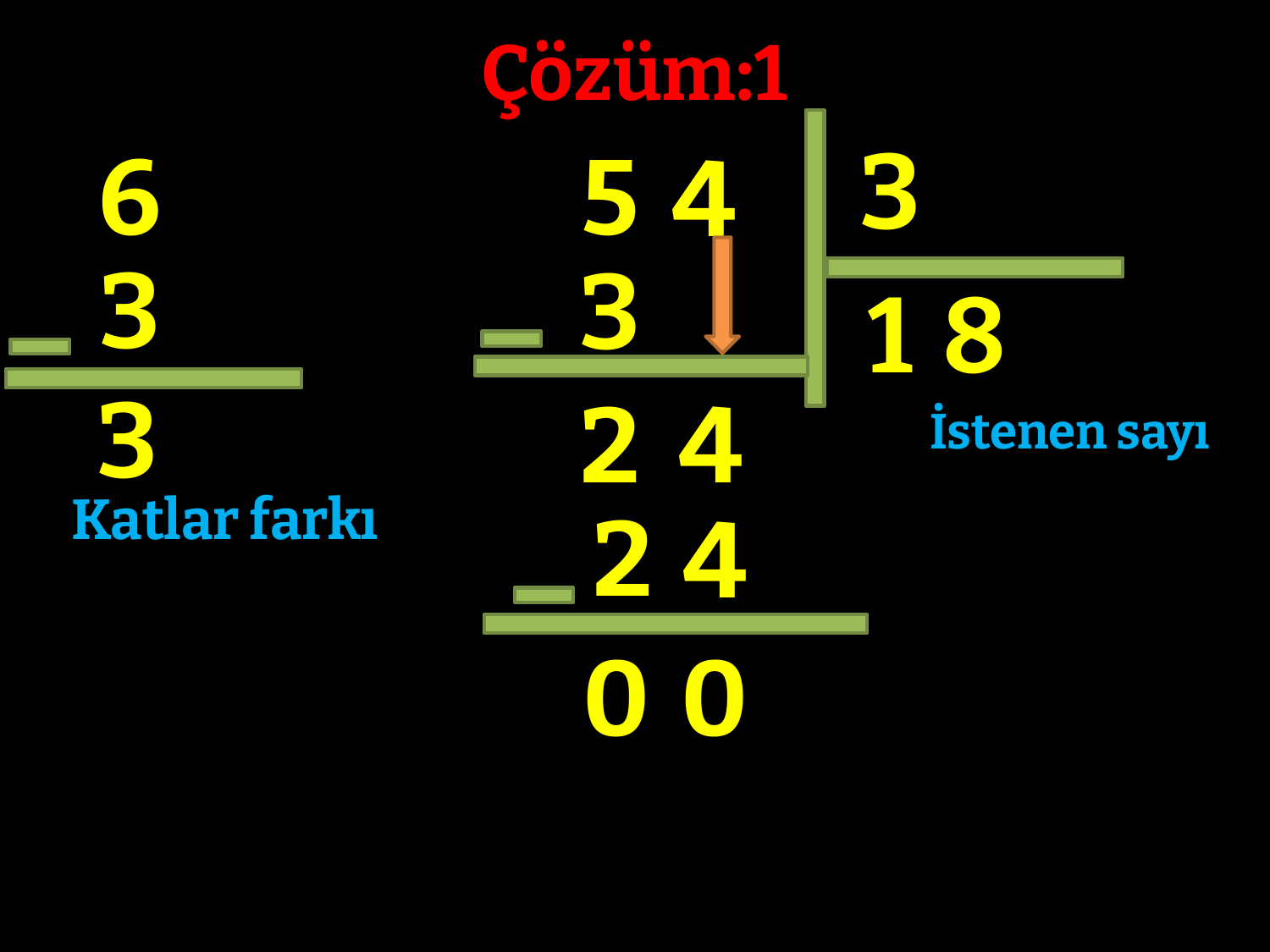

Çözüm:1
3
6
5
4

3
3

1
8
#

3
4
2
İstenen sayı
Katlar farkı
2
4

0
0